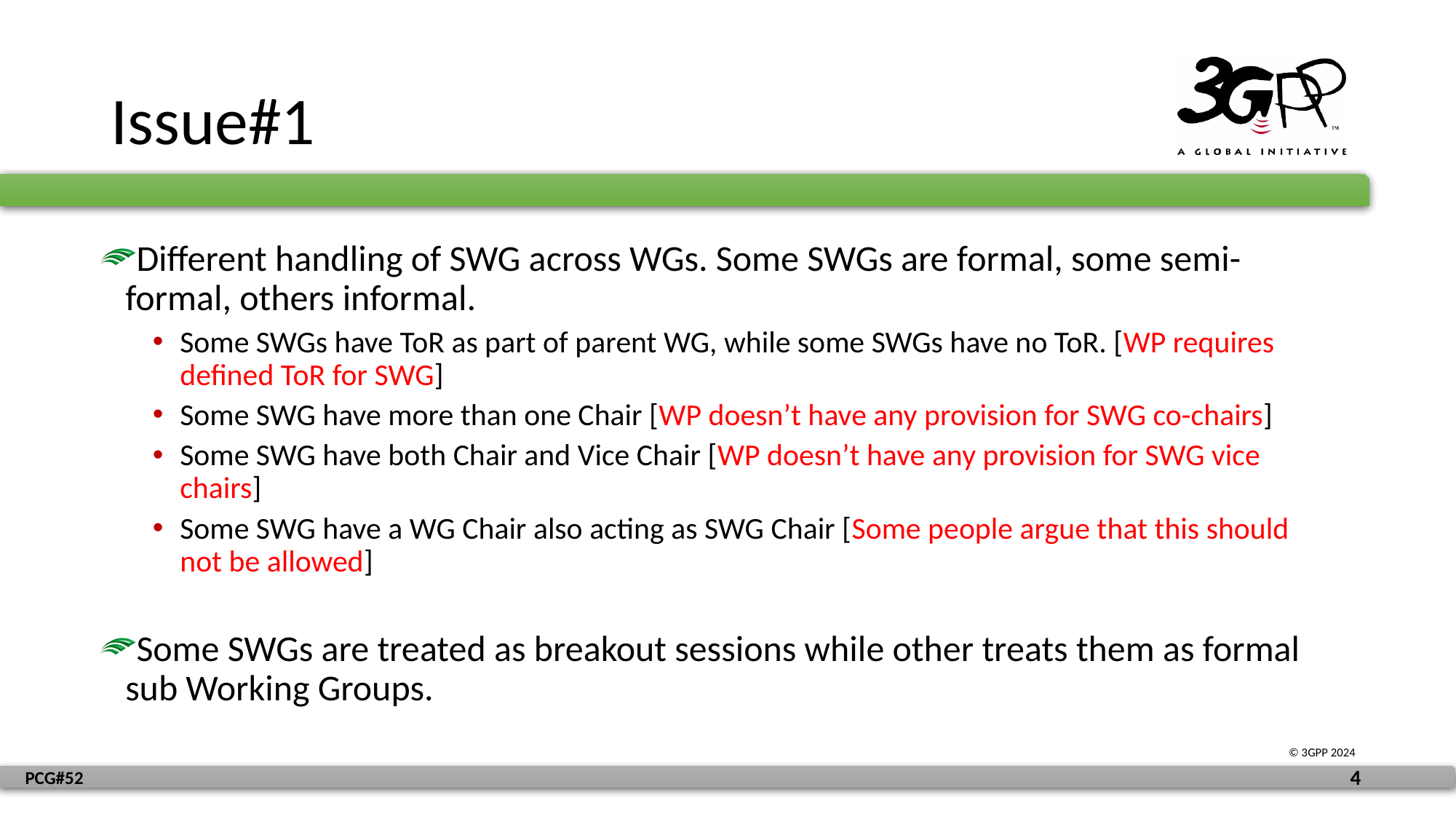

# Issue#1
Different handling of SWG across WGs. Some SWGs are formal, some semi-formal, others informal.
Some SWGs have ToR as part of parent WG, while some SWGs have no ToR. [WP requires defined ToR for SWG]
Some SWG have more than one Chair [WP doesn’t have any provision for SWG co-chairs]
Some SWG have both Chair and Vice Chair [WP doesn’t have any provision for SWG vice chairs]
Some SWG have a WG Chair also acting as SWG Chair [Some people argue that this should not be allowed]

Some SWGs are treated as breakout sessions while other treats them as formal sub Working Groups.